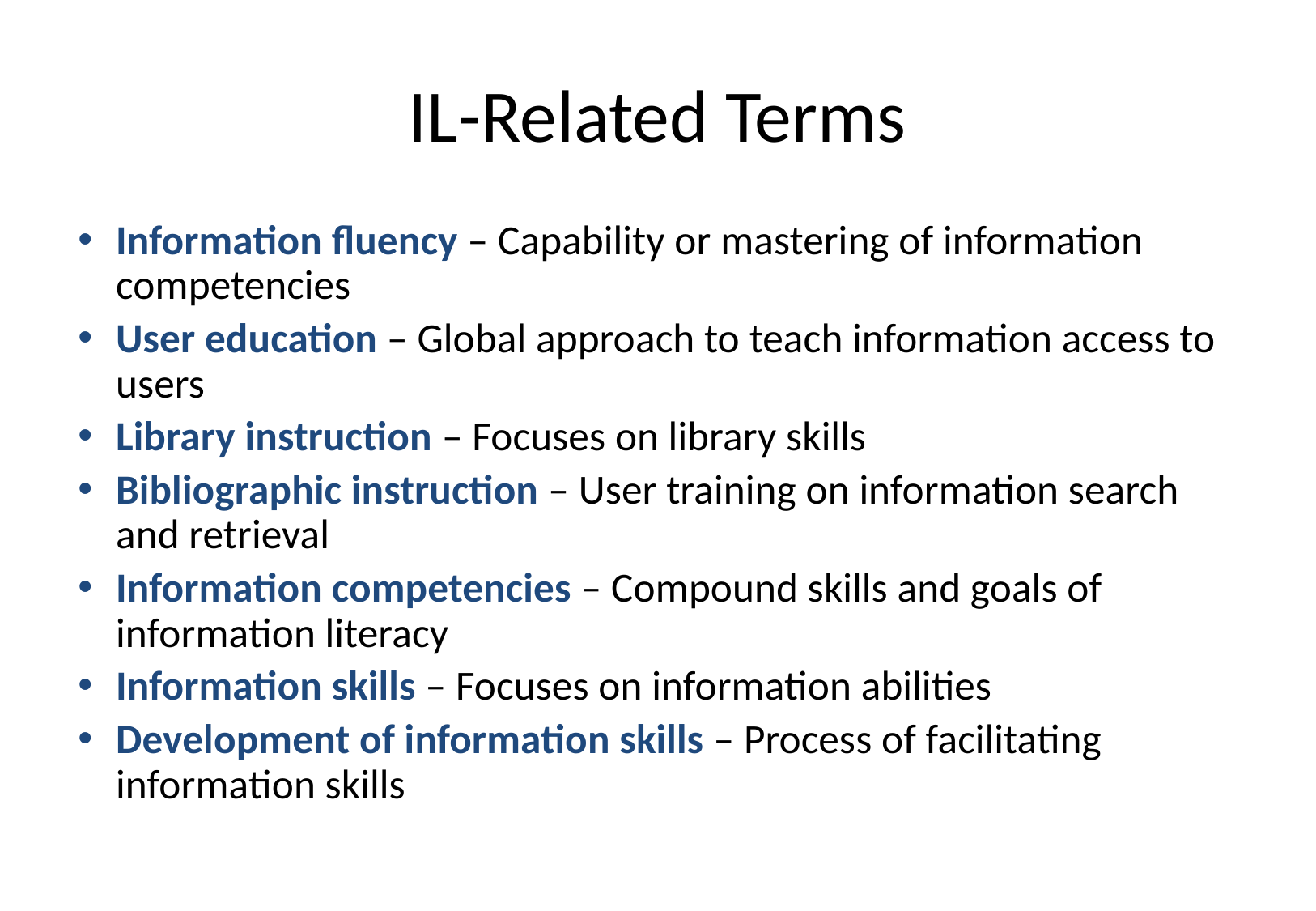

# IL-Related Terms
Information fluency – Capability or mastering of information competencies
User education – Global approach to teach information access to users
Library instruction – Focuses on library skills
Bibliographic instruction – User training on information search and retrieval
Information competencies – Compound skills and goals of information literacy
Information skills – Focuses on information abilities
Development of information skills – Process of facilitating information skills